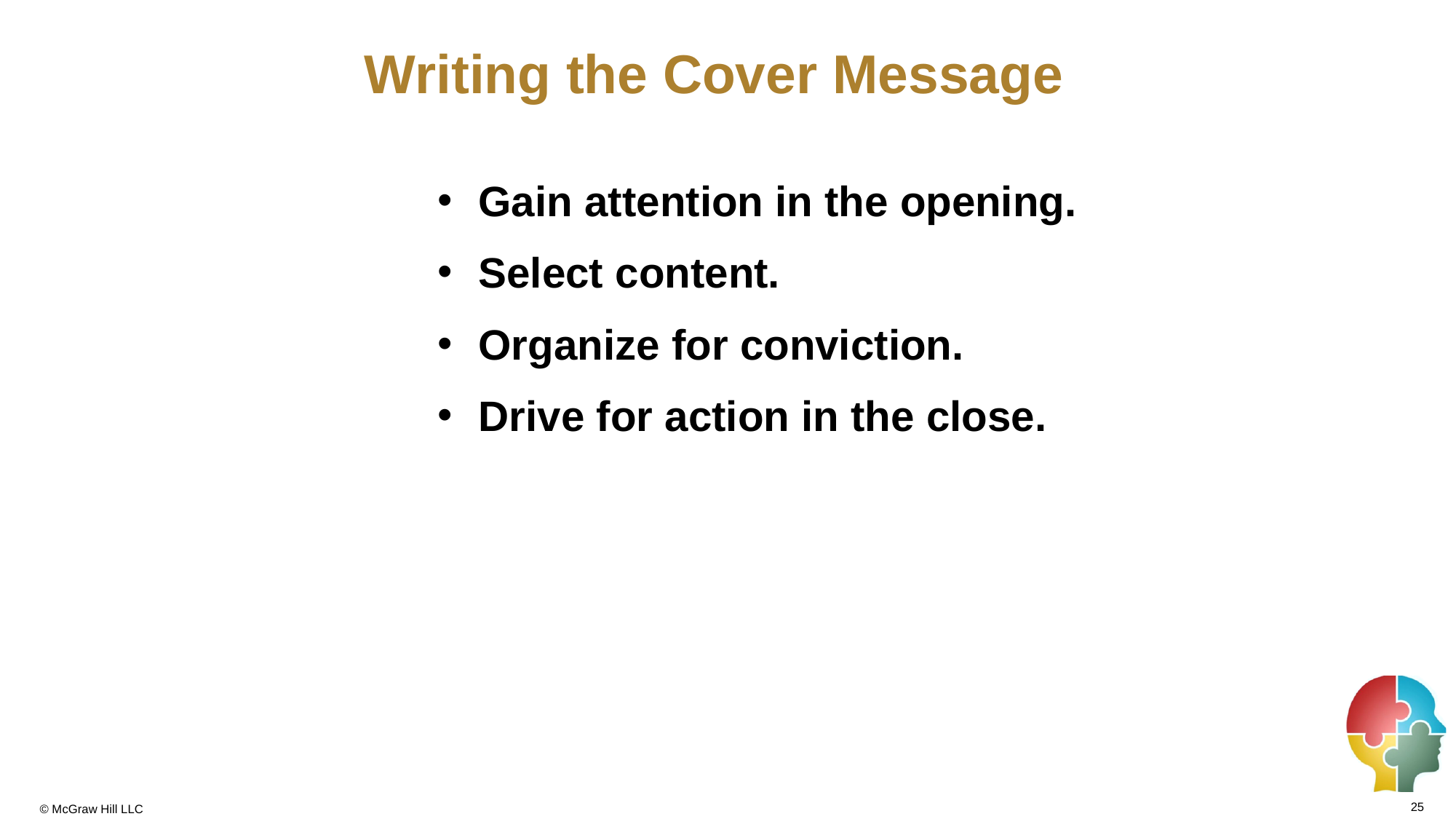

# Writing the Cover Message
Gain attention in the opening.
Select content.
Organize for conviction.
Drive for action in the close.
25